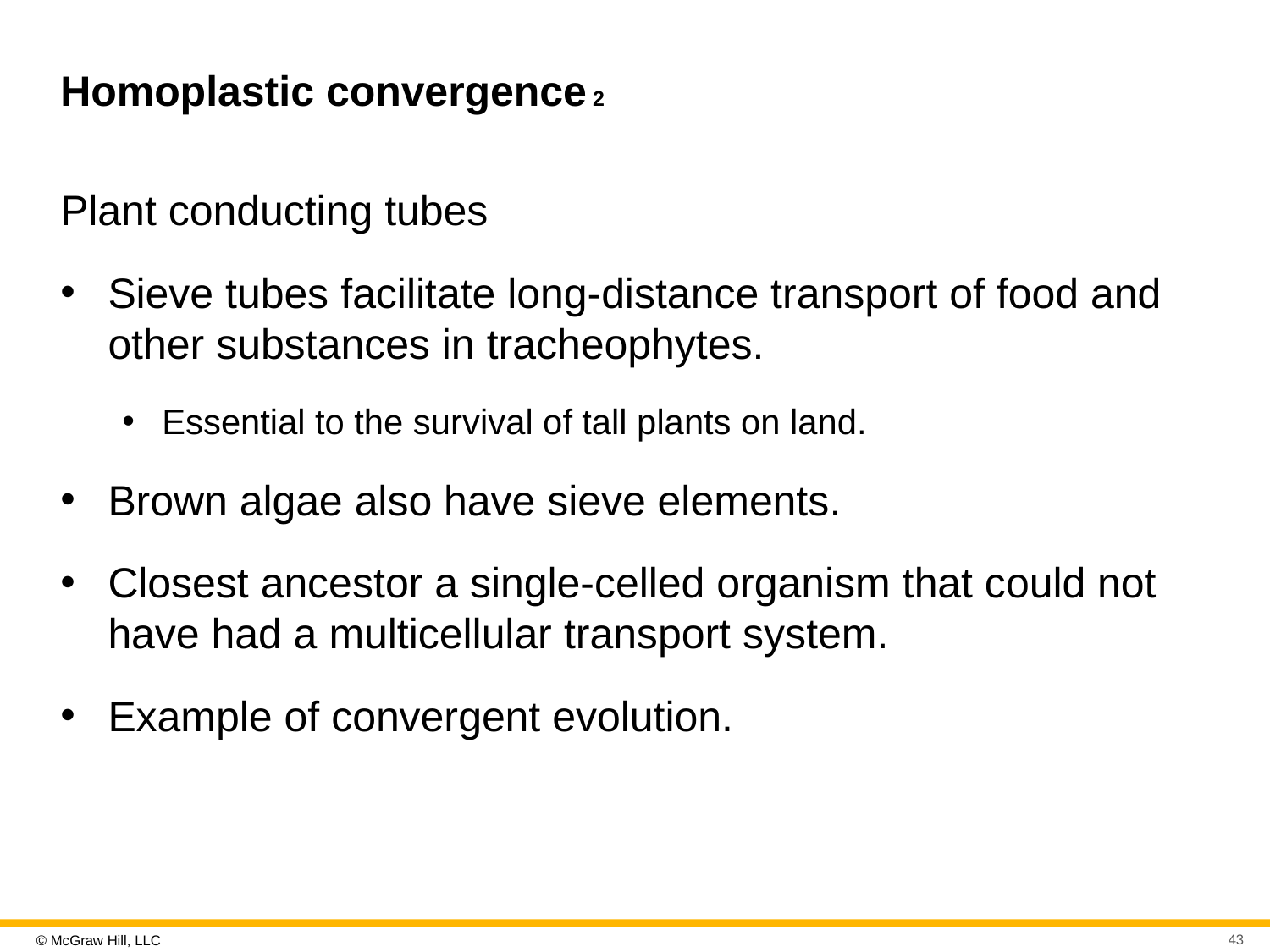

# Homoplastic convergence 2
Plant conducting tubes
Sieve tubes facilitate long-distance transport of food and other substances in tracheophytes.
Essential to the survival of tall plants on land.
Brown algae also have sieve elements.
Closest ancestor a single-celled organism that could not have had a multicellular transport system.
Example of convergent evolution.
43